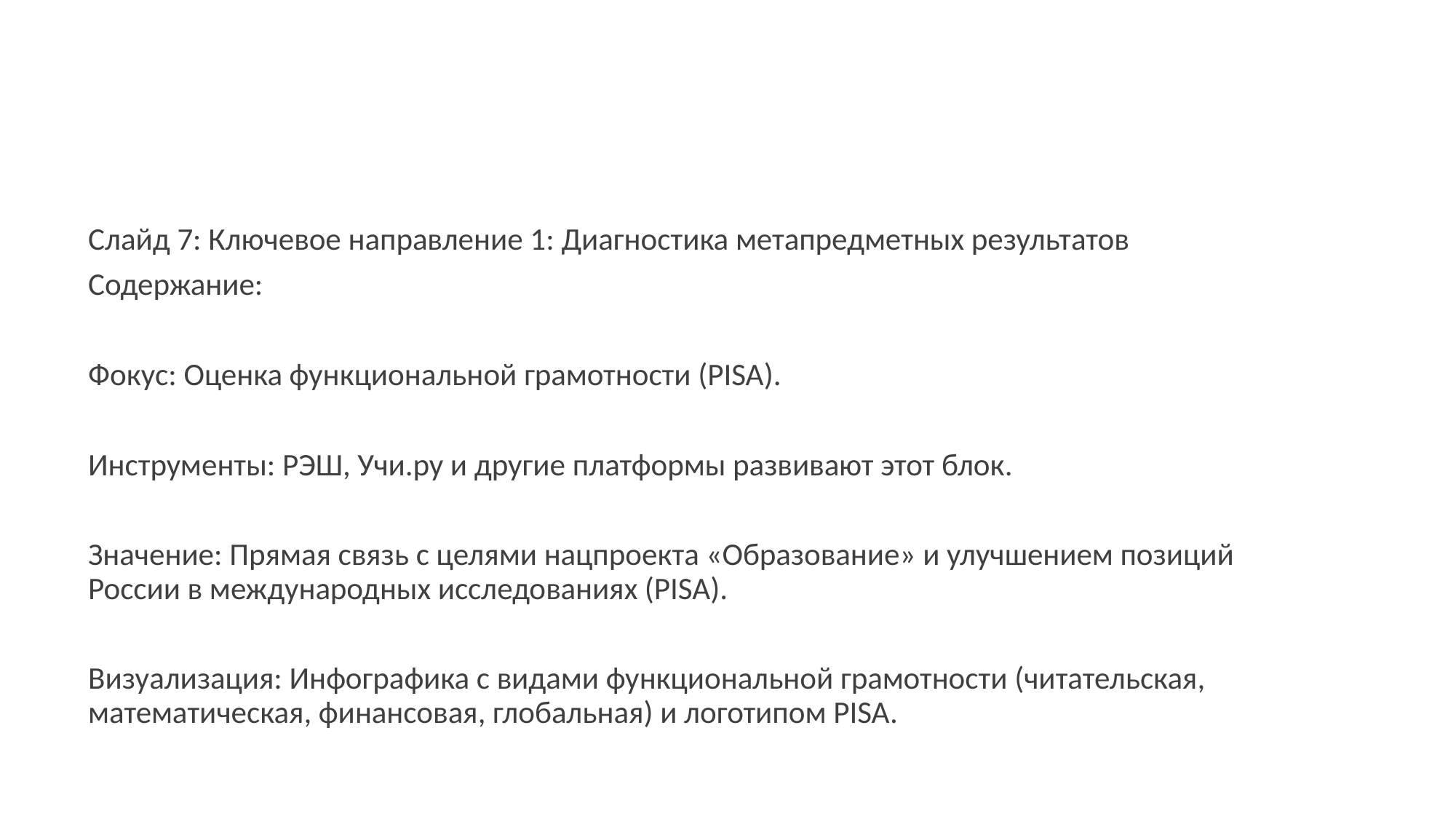

#
Слайд 7: Ключевое направление 1: Диагностика метапредметных результатов
Содержание:

Фокус: Оценка функциональной грамотности (PISA).

Инструменты: РЭШ, Учи.ру и другие платформы развивают этот блок.

Значение: Прямая связь с целями нацпроекта «Образование» и улучшением позиций России в международных исследованиях (PISA).

Визуализация: Инфографика с видами функциональной грамотности (читательская, математическая, финансовая, глобальная) и логотипом PISA.